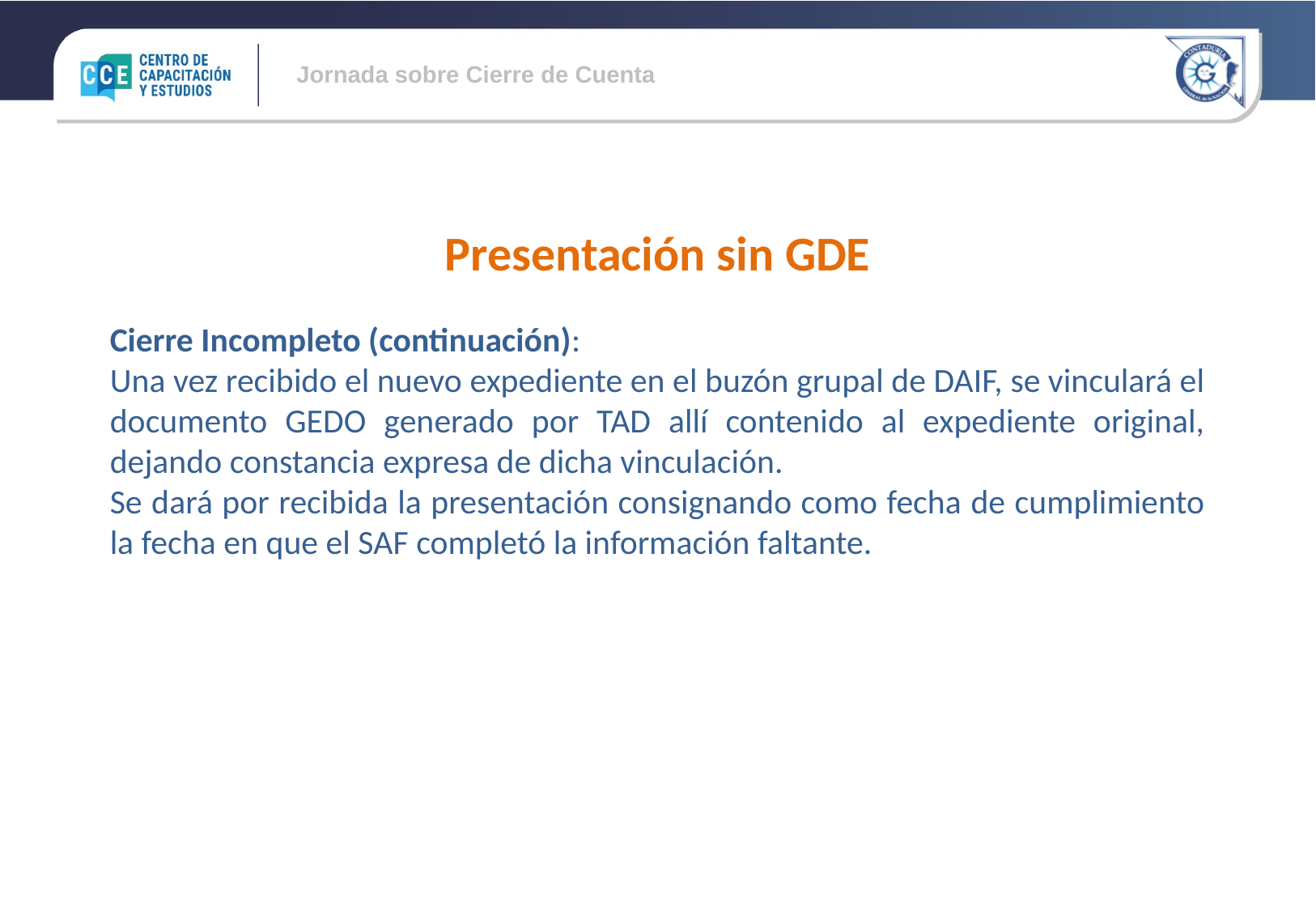

Presentación sin GDE
Cierre Incompleto (continuación):
Una vez recibido el nuevo expediente en el buzón grupal de DAIF, se vinculará el documento GEDO generado por TAD allí contenido al expediente original, dejando constancia expresa de dicha vinculación.
Se dará por recibida la presentación consignando como fecha de cumplimiento la fecha en que el SAF completó la información faltante.